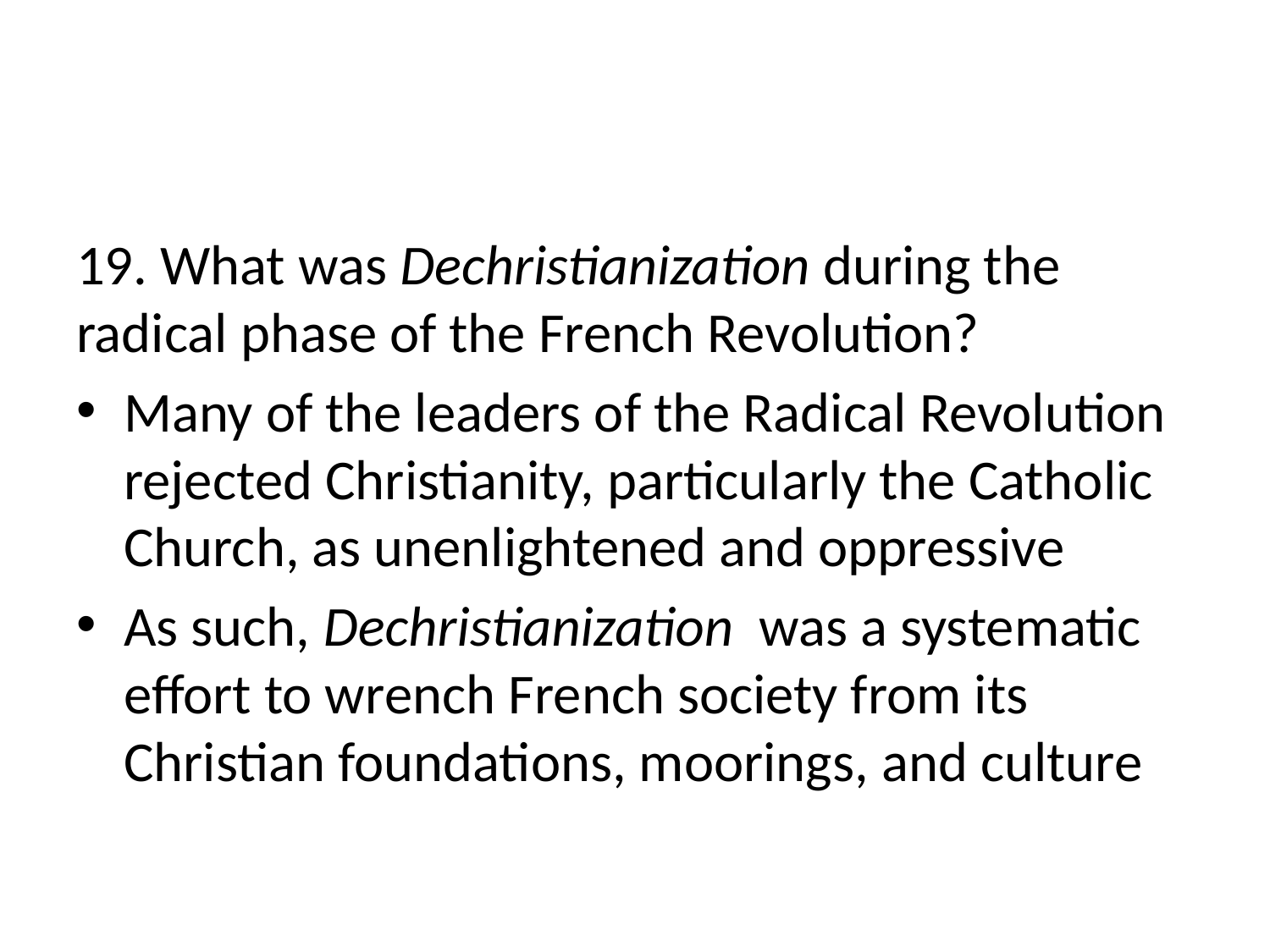

#
19. What was Dechristianization during the radical phase of the French Revolution?
Many of the leaders of the Radical Revolution rejected Christianity, particularly the Catholic Church, as unenlightened and oppressive
As such, Dechristianization  was a systematic effort to wrench French society from its Christian foundations, moorings, and culture